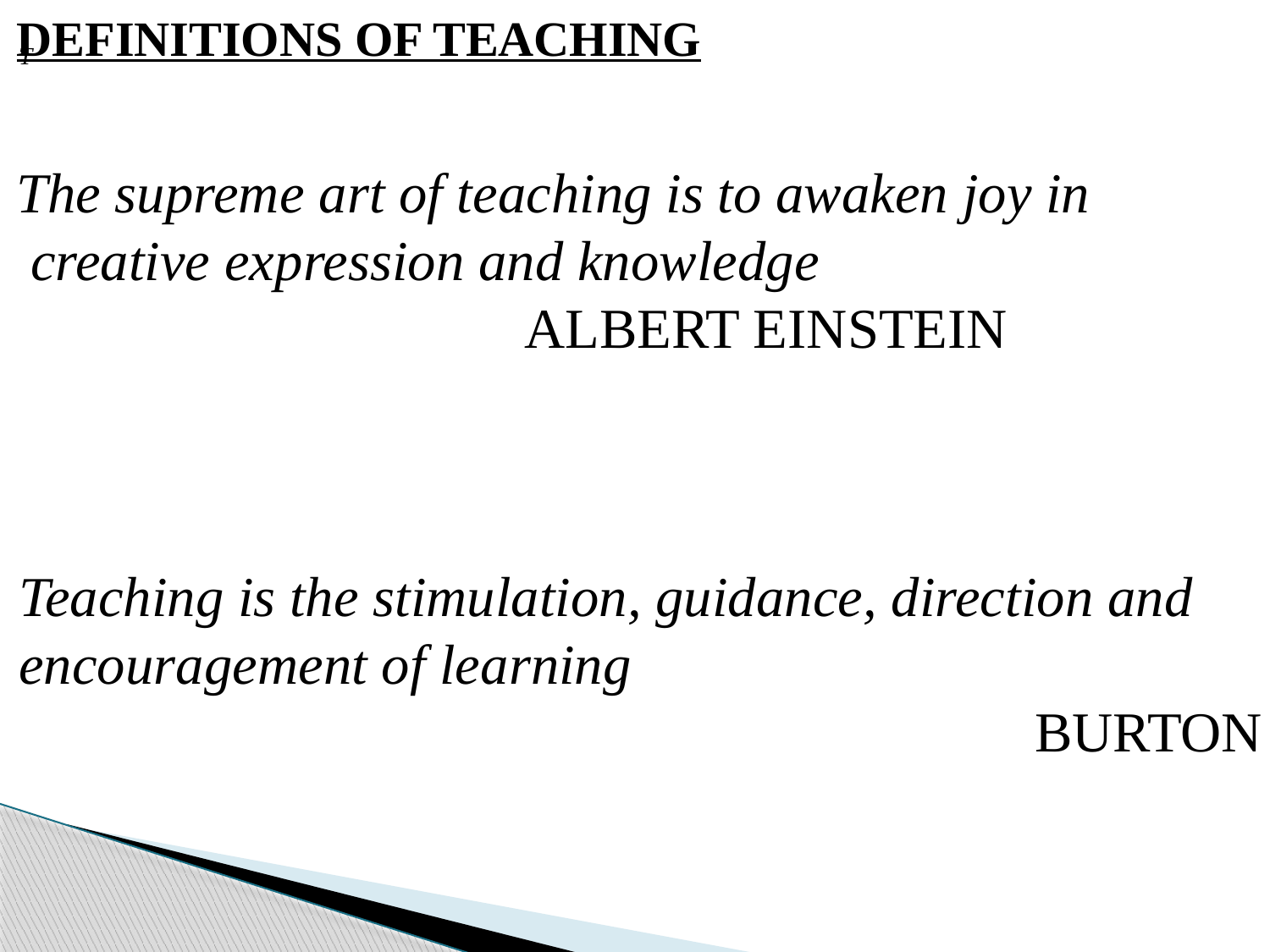

DEFINITIONS OF TEACHING

The supreme art of teaching is to awaken joy in
 creative expression and knowledge
				ALBERT EINSTEIN

T

Teaching is the stimulation, guidance, direction and
encouragement of learning
								BURTON